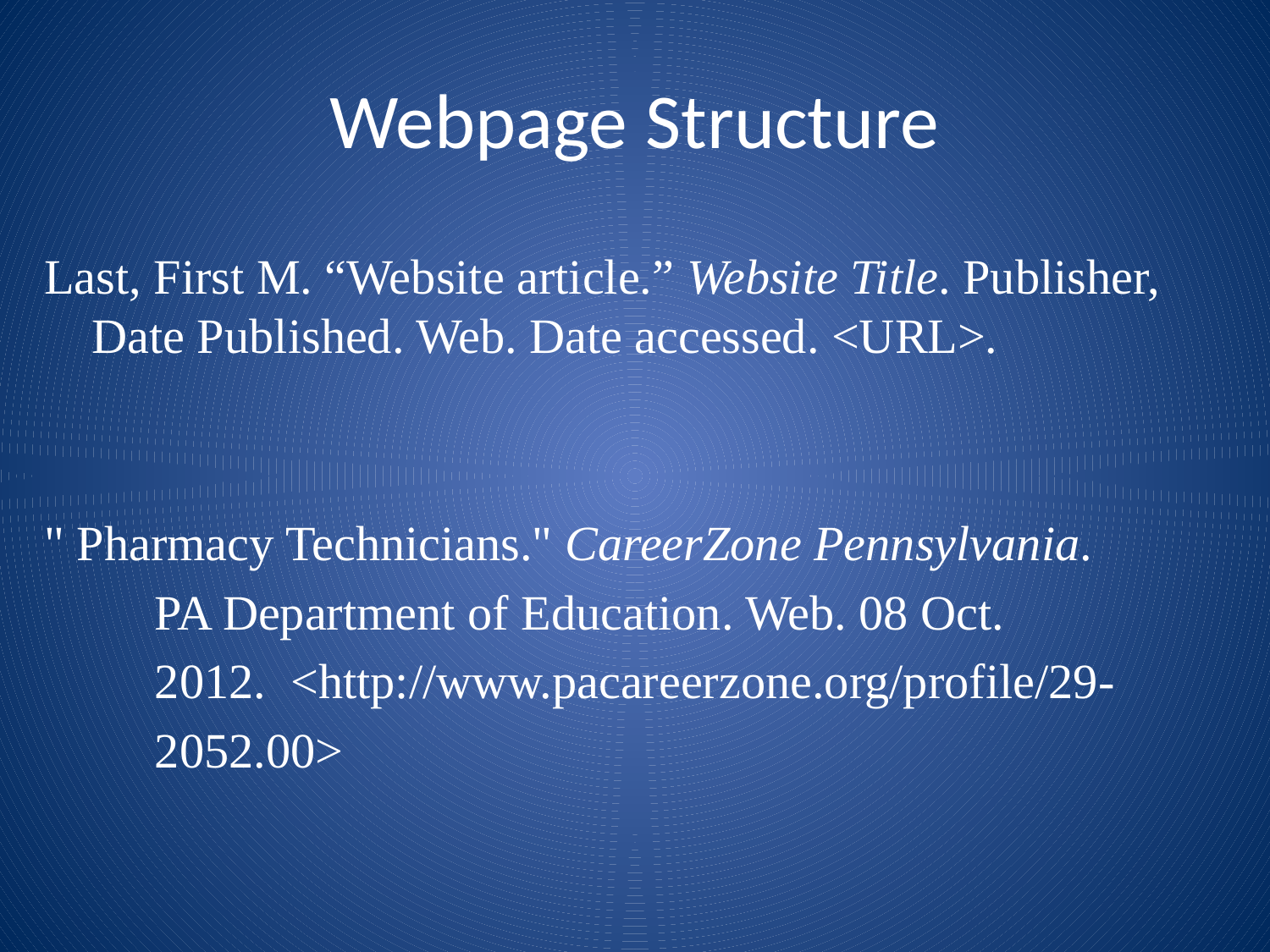

# Webpage Structure

Last, First M. “Website article.” Website Title. Publisher, Date Published. Web. Date accessed. <URL>.

" Pharmacy Technicians." CareerZone Pennsylvania.
         PA Department of Education. Web. 08 Oct.
         2012.  <http://www.pacareerzone.org/profile/29-
         2052.00>